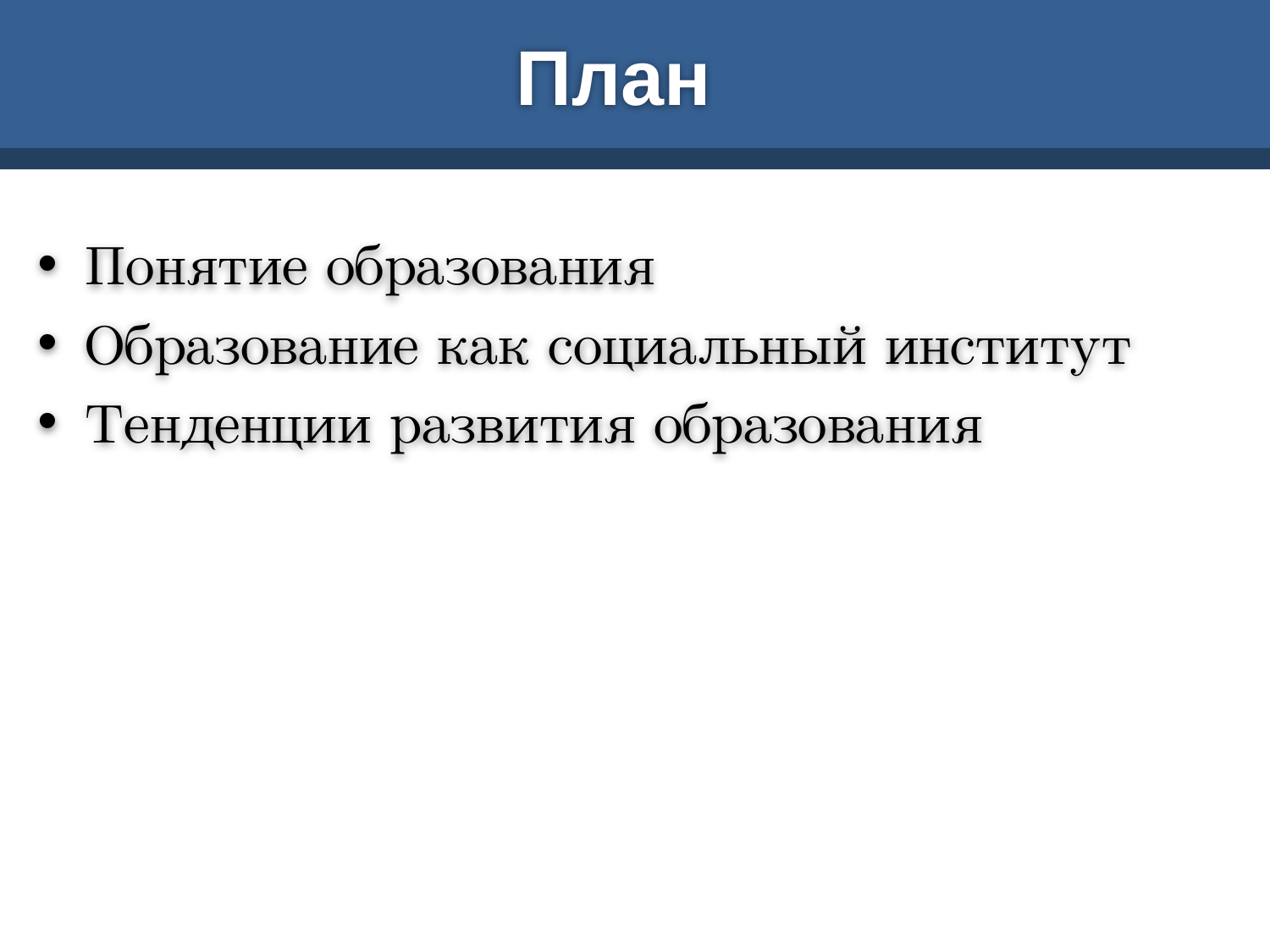

# План
Понятие образования
Образование как социальный институт
Тенденции развития образования